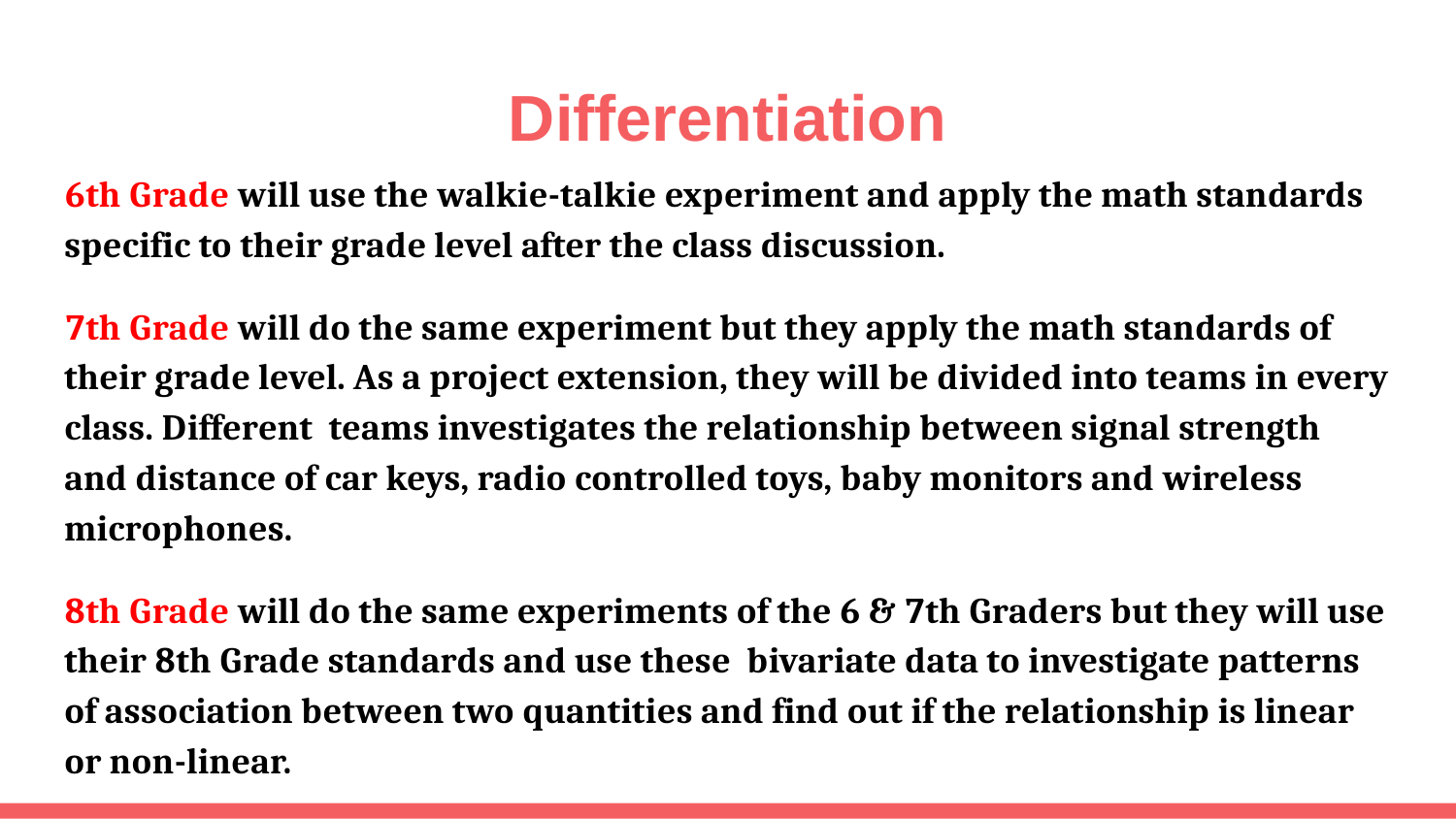

# Differentiation
6th Grade will use the walkie-talkie experiment and apply the math standards specific to their grade level after the class discussion.
7th Grade will do the same experiment but they apply the math standards of their grade level. As a project extension, they will be divided into teams in every class. Different  teams investigates the relationship between signal strength and distance of car keys, radio controlled toys, baby monitors and wireless microphones.
8th Grade will do the same experiments of the 6 & 7th Graders but they will use their 8th Grade standards and use these  bivariate data to investigate patterns of association between two quantities and find out if the relationship is linear or non-linear.